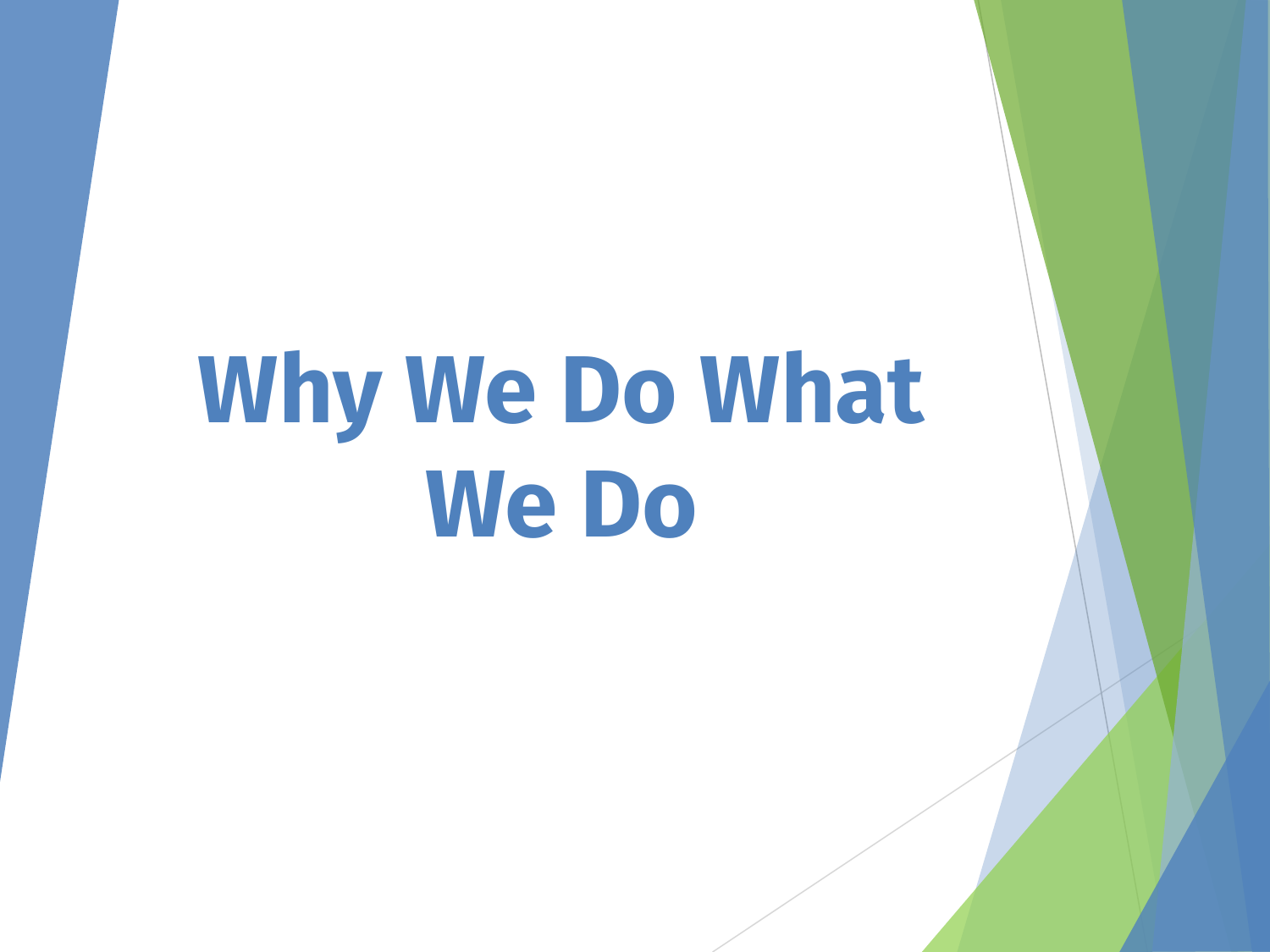

# Why We Do What We Do